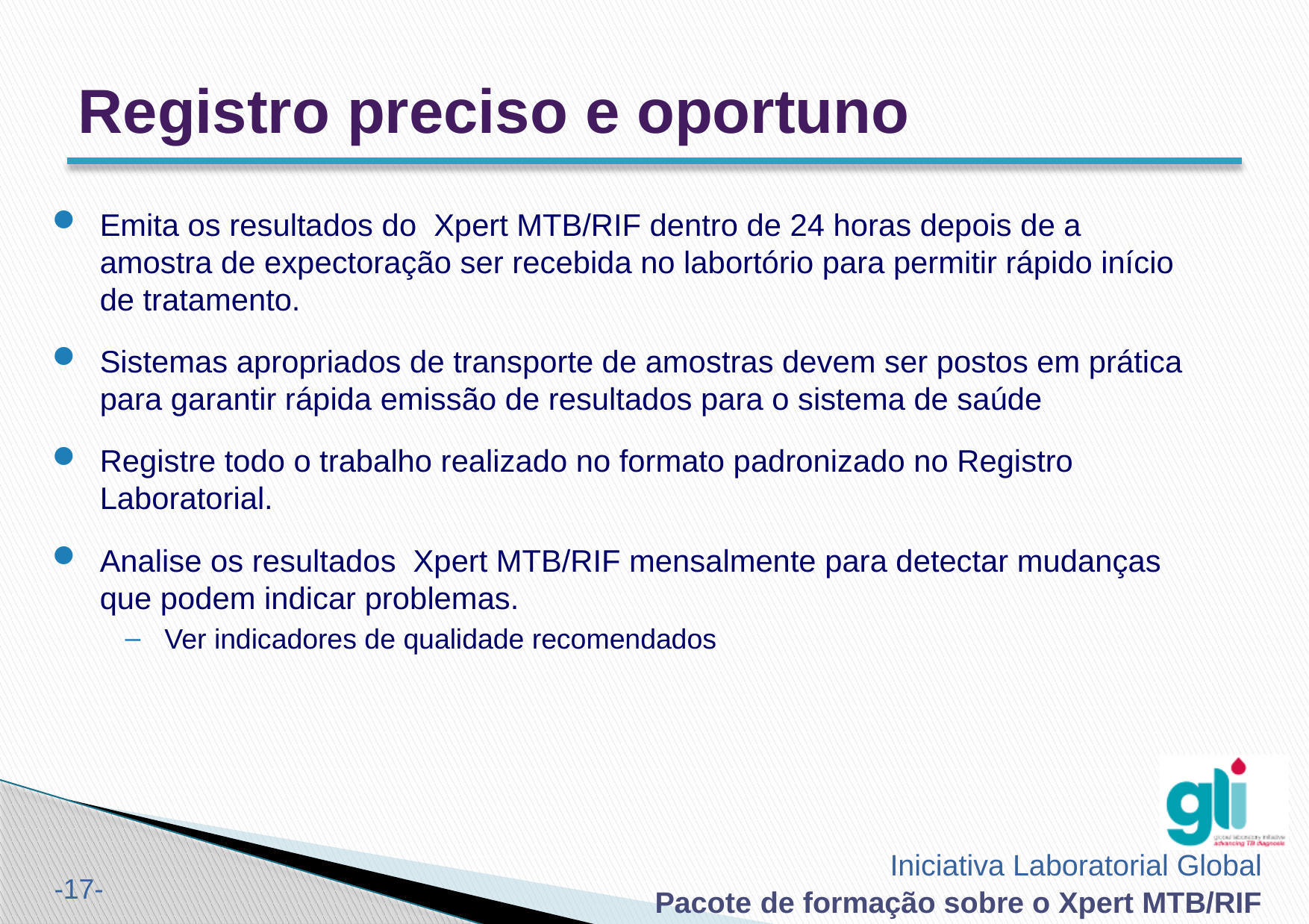

# Registro preciso e oportuno
Emita os resultados do  Xpert MTB/RIF dentro de 24 horas depois de a amostra de expectoração ser recebida no labortório para permitir rápido início de tratamento.
Sistemas apropriados de transporte de amostras devem ser postos em prática para garantir rápida emissão de resultados para o sistema de saúde
Registre todo o trabalho realizado no formato padronizado no Registro Laboratorial.
Analise os resultados  Xpert MTB/RIF mensalmente para detectar mudanças que podem indicar problemas.
Ver indicadores de qualidade recomendados